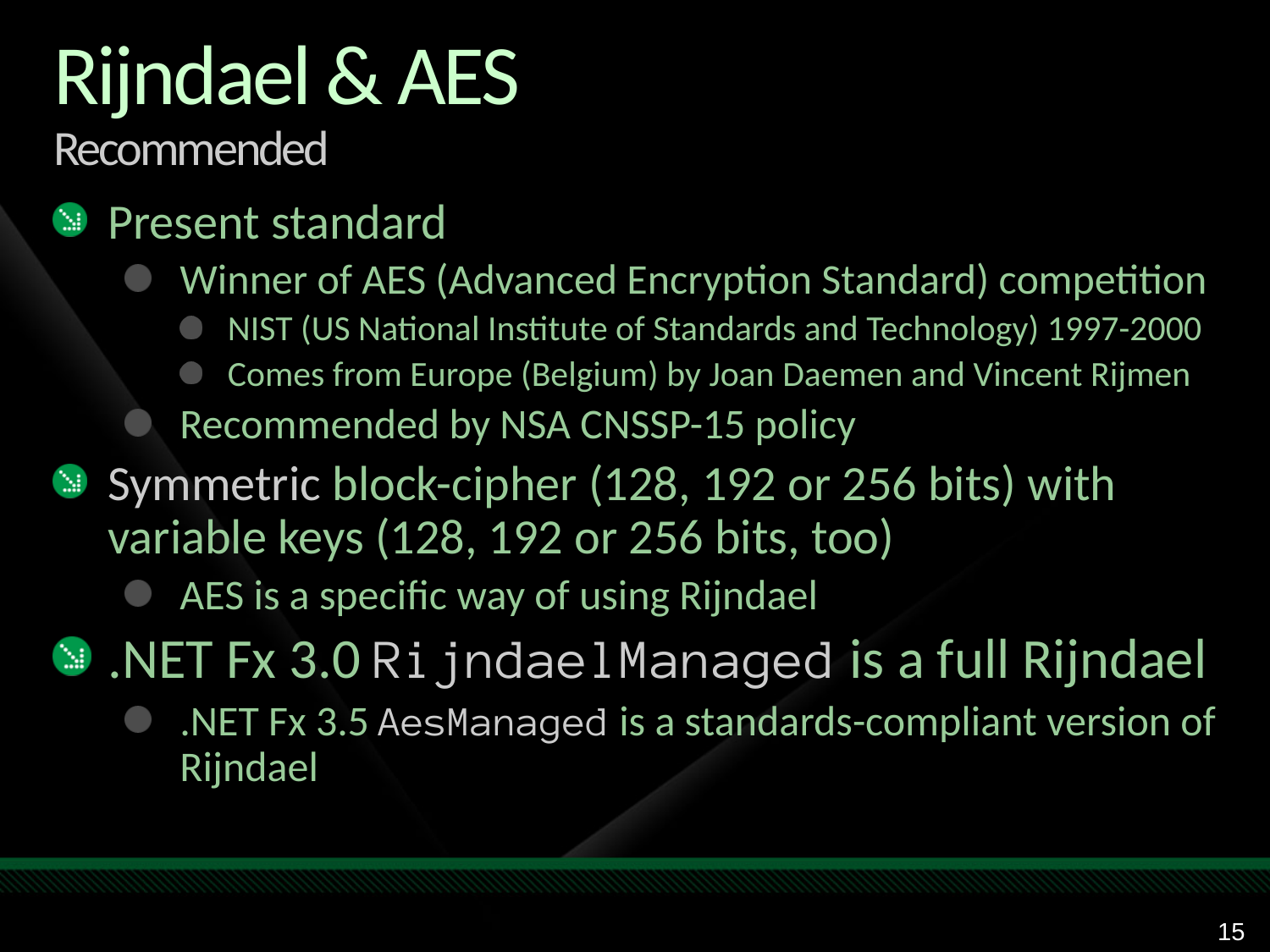

# Rijndael & AES Recommended
Present standard
Winner of AES (Advanced Encryption Standard) competition
NIST (US National Institute of Standards and Technology) 1997-2000
Comes from Europe (Belgium) by Joan Daemen and Vincent Rijmen
Recommended by NSA CNSSP-15 policy
Symmetric block-cipher (128, 192 or 256 bits) with variable keys (128, 192 or 256 bits, too)
AES is a specific way of using Rijndael
.NET Fx 3.0 RijndaelManaged is a full Rijndael
.NET Fx 3.5 AesManaged is a standards-compliant version of Rijndael